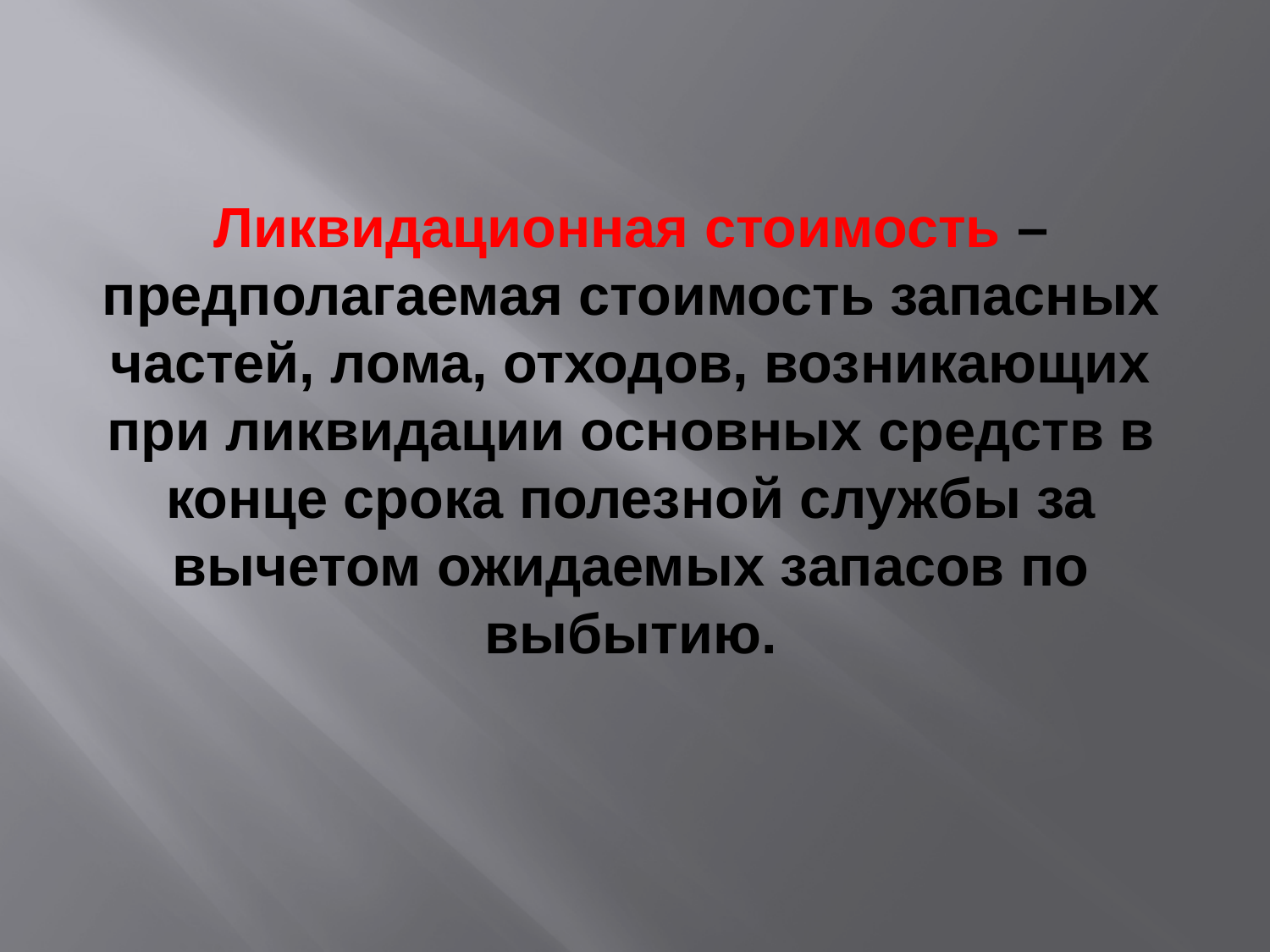

# Ликвидационная стоимость – предполагаемая стоимость запасных частей, лома, отходов, возникающих при ликвидации основных средств в конце срока полезной службы за вычетом ожидаемых запасов по выбытию.